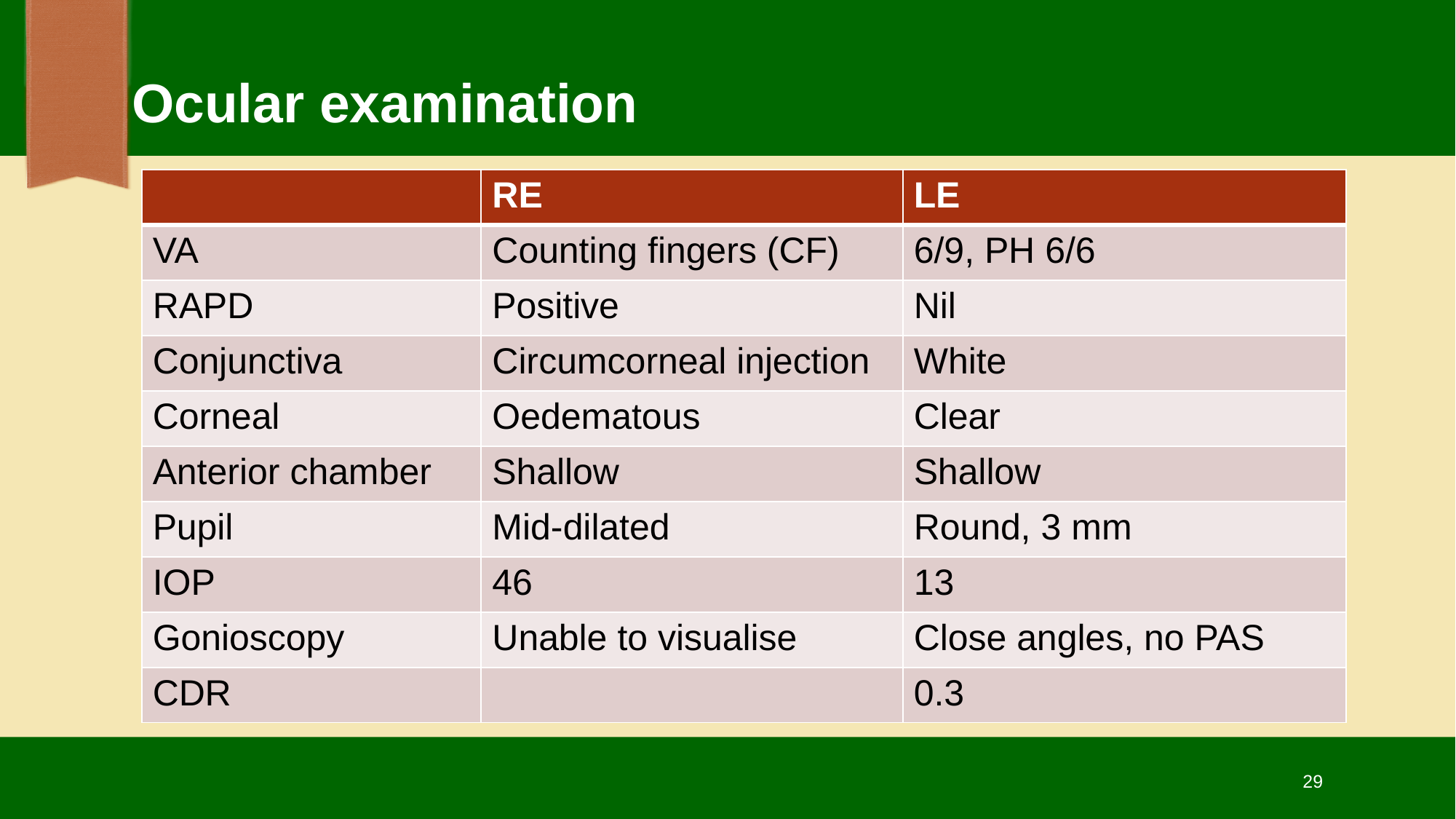

# Ocular examination
|  | RE | LE |
| --- | --- | --- |
| VA | Counting fingers (CF) | 6/9, PH 6/6 |
| RAPD | Positive | Nil |
| Conjunctiva | Circumcorneal injection | White |
| Corneal | Oedematous | Clear |
| Anterior chamber | Shallow | Shallow |
| Pupil | Mid-dilated | Round, 3 mm |
| IOP | 46 | 13 |
| Gonioscopy | Unable to visualise | Close angles, no PAS |
| CDR |  | 0.3 |
29